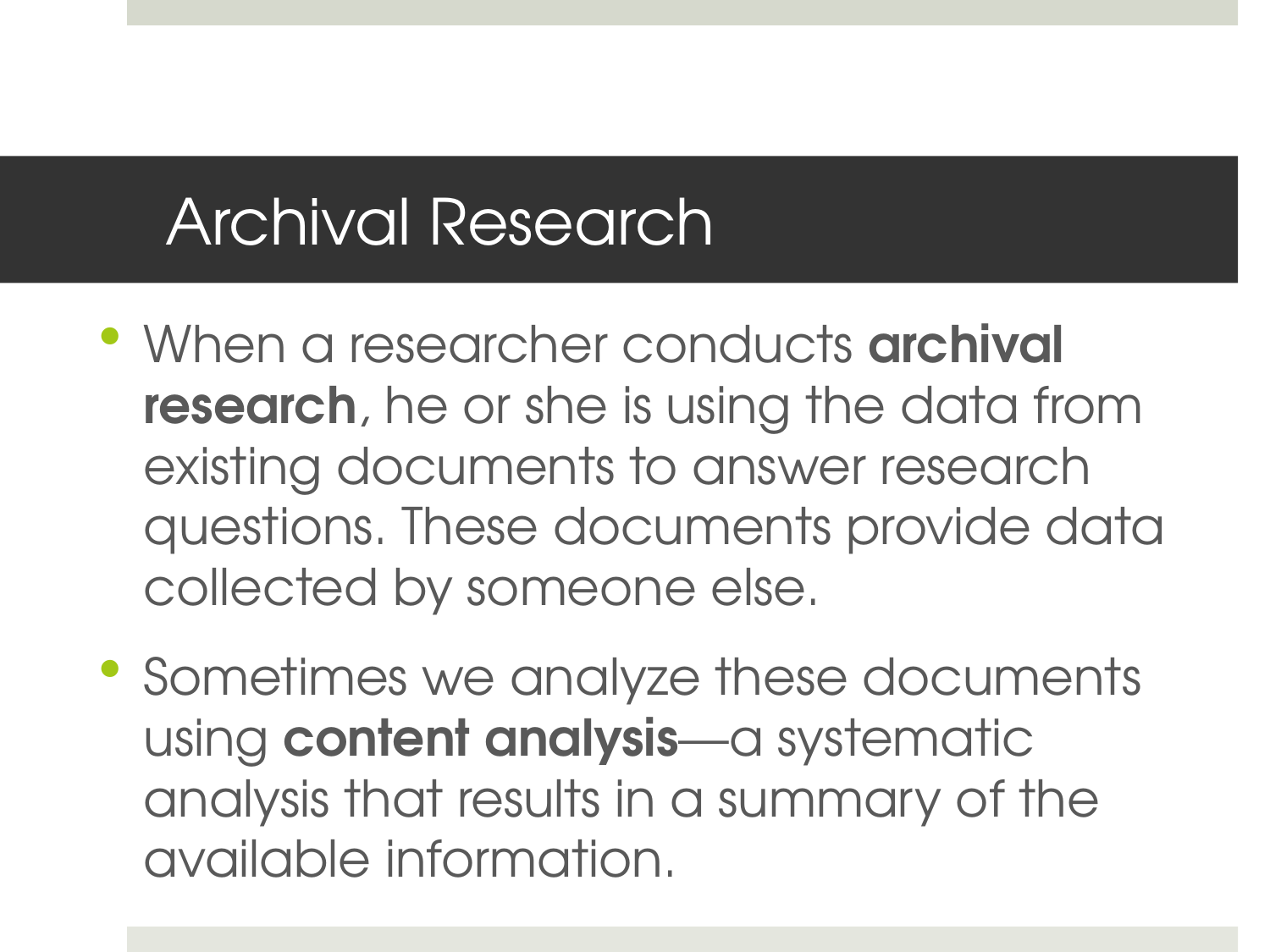

# Archival Research
When a researcher conducts archival research, he or she is using the data from existing documents to answer research questions. These documents provide data collected by someone else.
Sometimes we analyze these documents using content analysis—a systematic analysis that results in a summary of the available information.